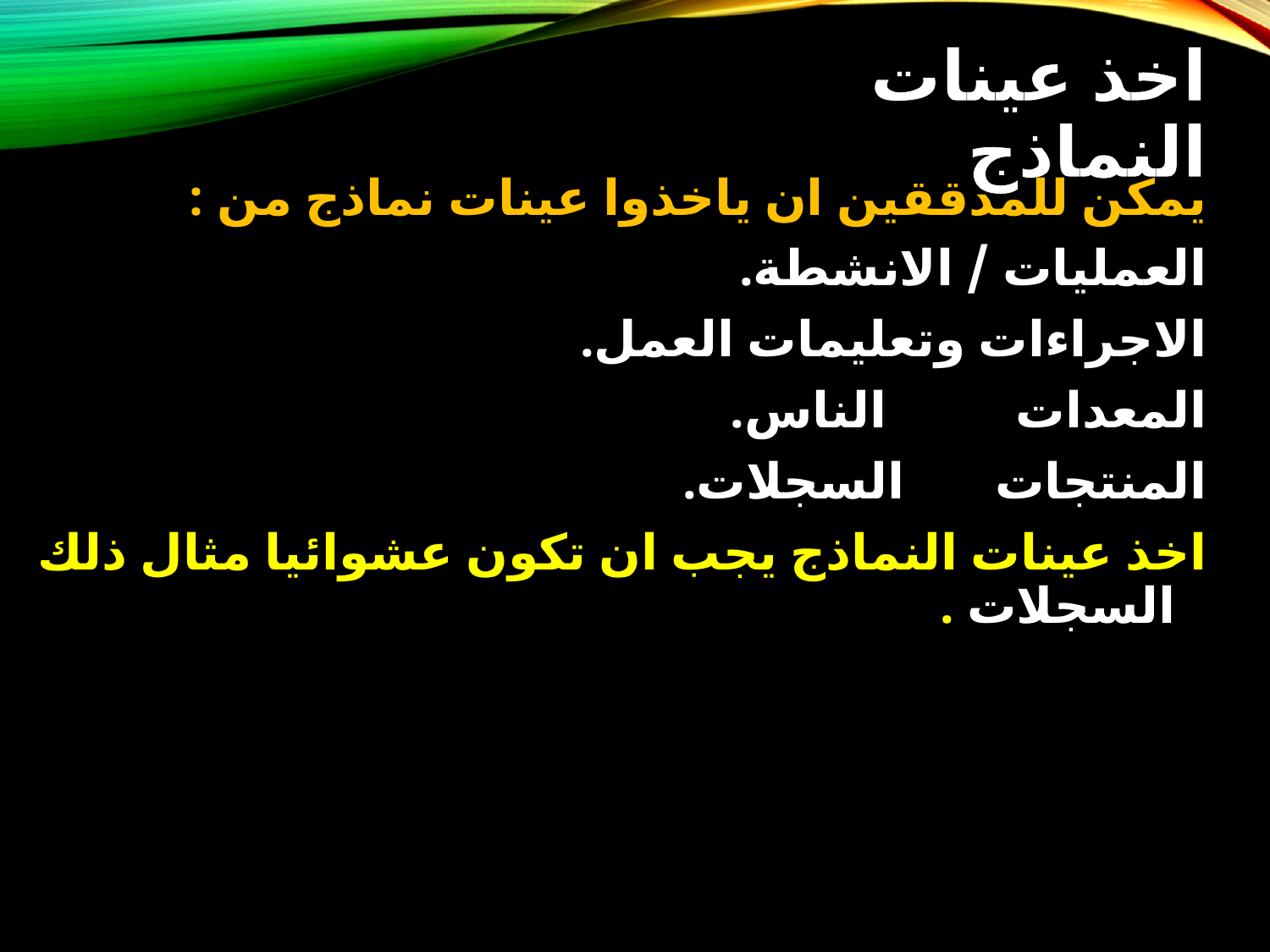

# اخذ عينات النماذج
يمكن للمدققين ان ياخذوا عينات نماذج من :
العمليات / الانشطة.
الاجراءات وتعليمات العمل.
المعدات          الناس.
المنتجات       السجلات.
اخذ عينات النماذج يجب ان تكون عشوائيا مثال ذلك  السجلات .